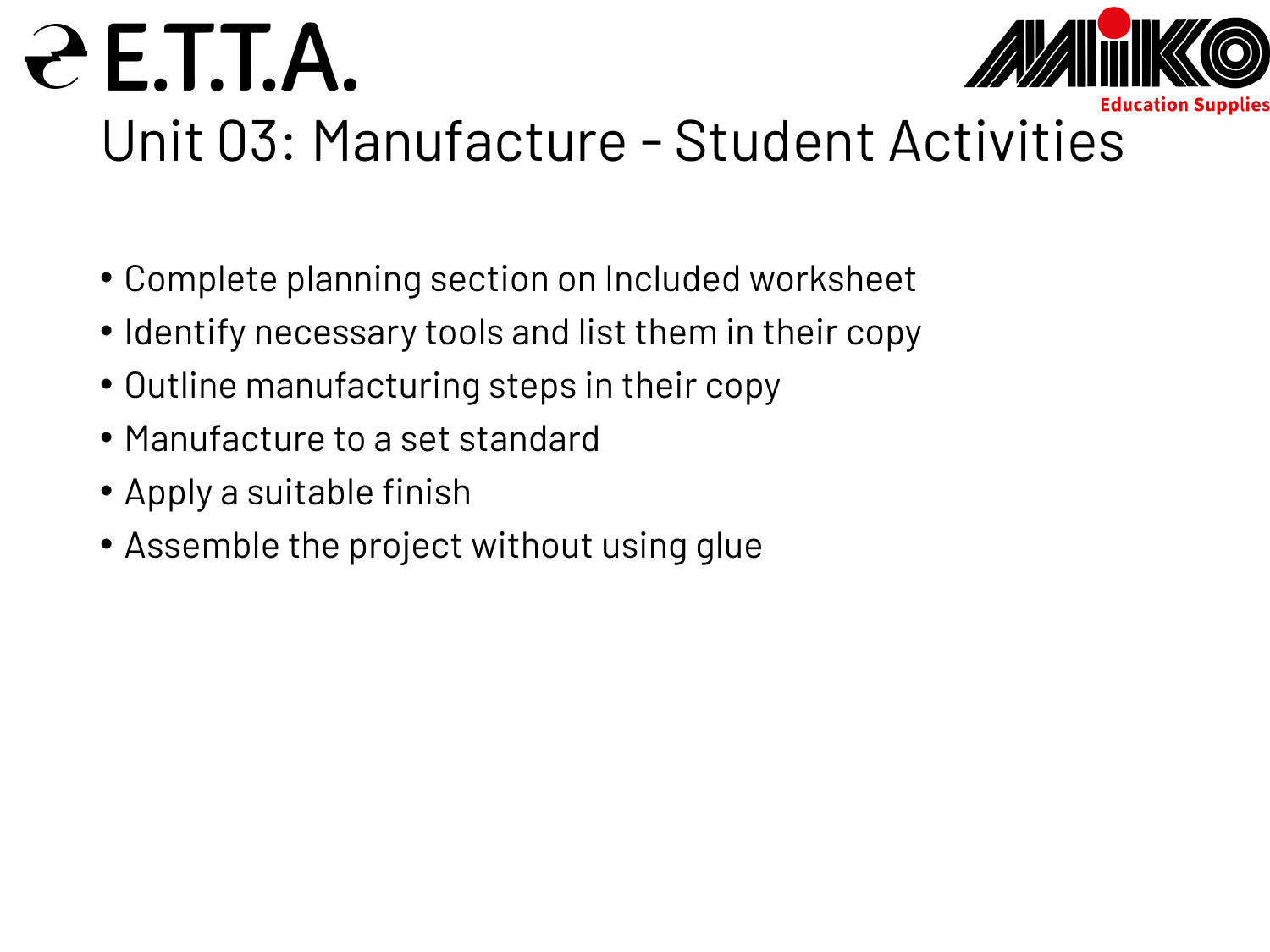

# Unit 03: Manufacture - Student Activities
Complete planning section on Included worksheet
Identify necessary tools and list them in their copy
Outline manufacturing steps in their copy
Manufacture to a set standard
Apply a suitable finish
Assemble the project without using glue